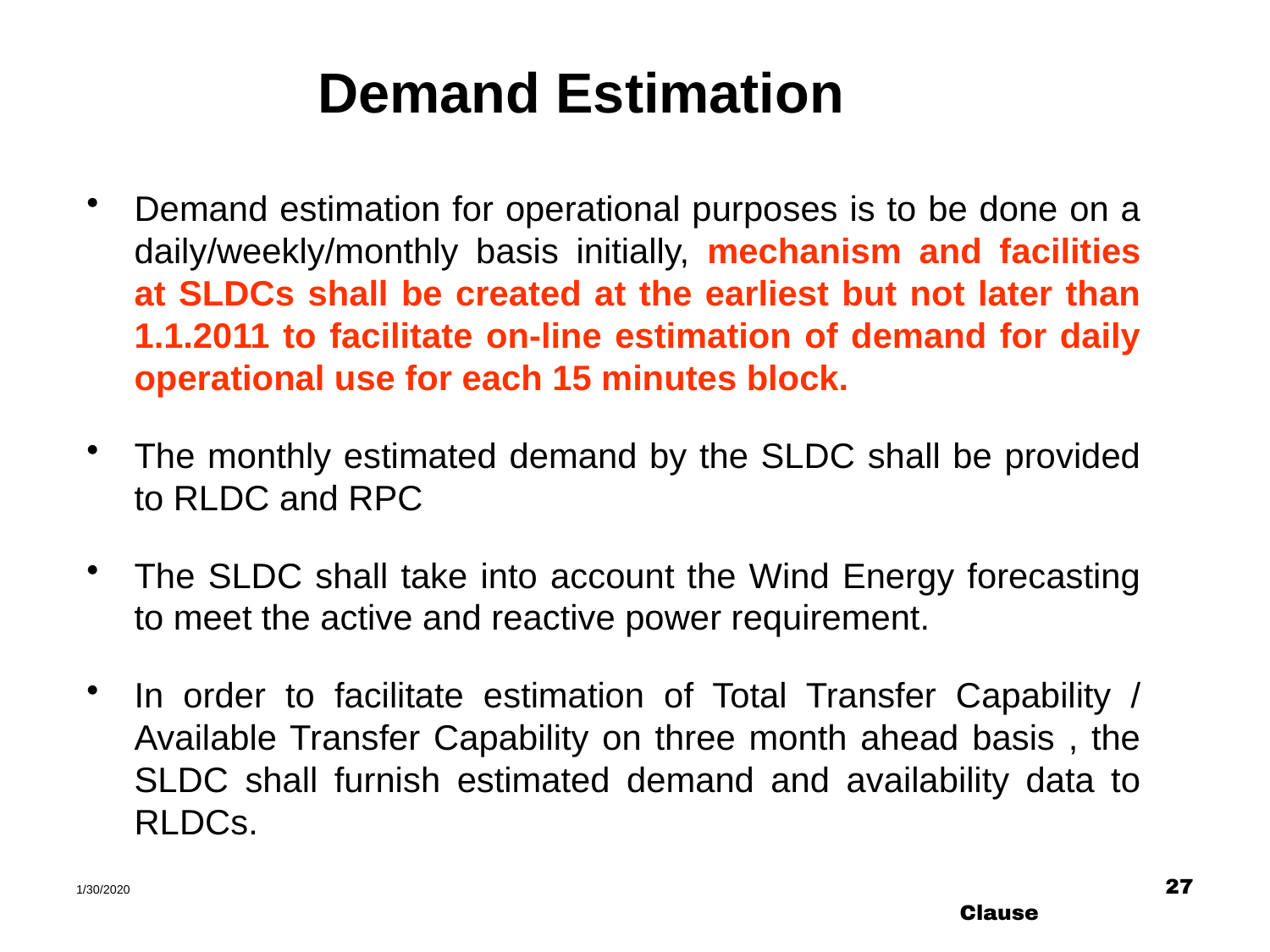

# Demand Estimation
Demand estimation for operational purposes is to be done on a daily/weekly/monthly basis initially, mechanism and facilities at SLDCs shall be created at the earliest but not later than 1.1.2011 to facilitate on-line estimation of demand for daily operational use for each 15 minutes block.
The monthly estimated demand by the SLDC shall be provided to RLDC and RPC
The SLDC shall take into account the Wind Energy forecasting to meet the active and reactive power requirement.
In order to facilitate estimation of Total Transfer Capability / Available Transfer Capability on three month ahead basis , the SLDC shall furnish estimated demand and availability data to RLDCs.
1/30/2020
27
Clause